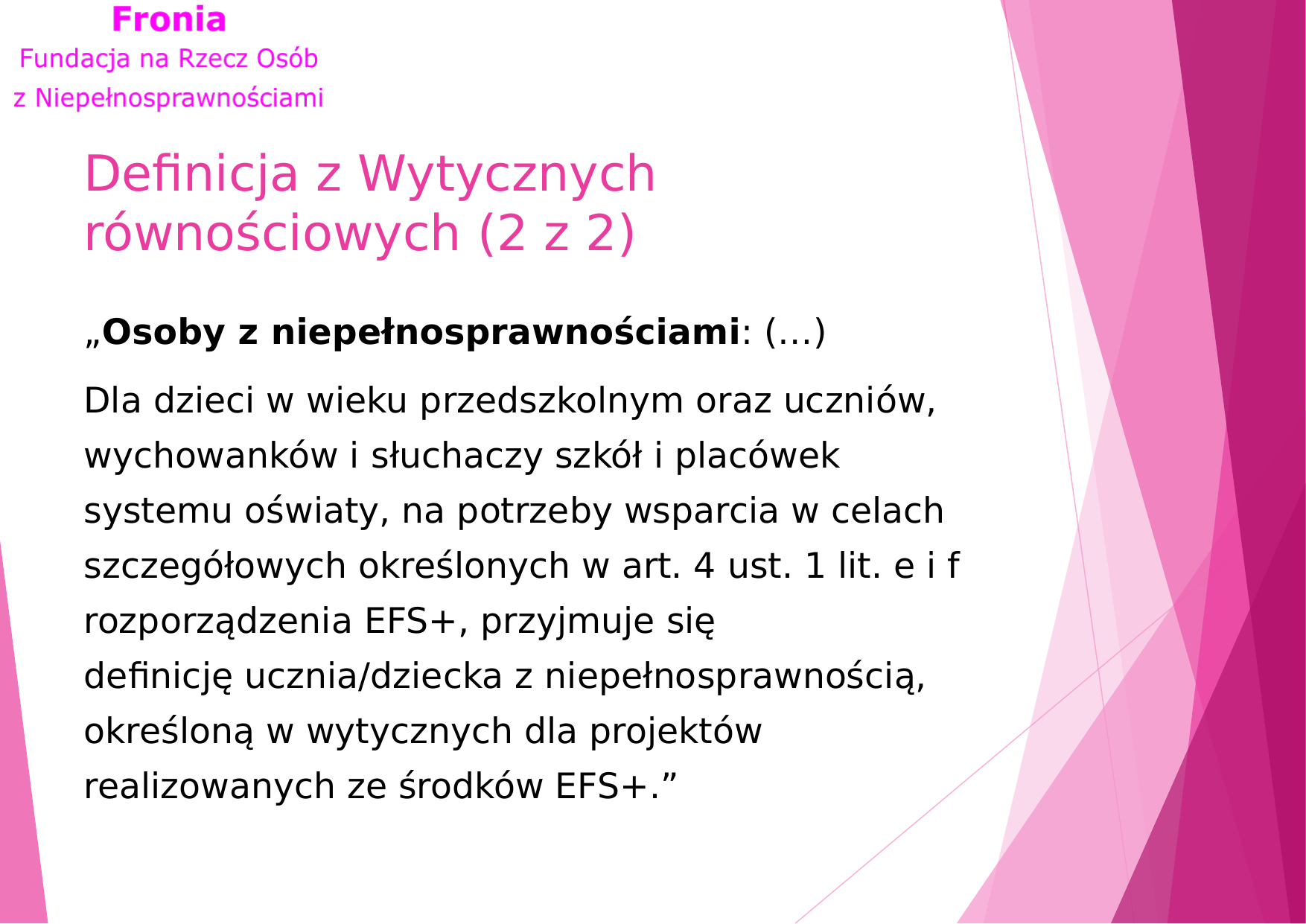

# Definicja z Wytycznych równościowych (2 z 2)
„Osoby z niepełnosprawnościami: (…)
Dla dzieci w wieku przedszkolnym oraz uczniów, wychowanków i słuchaczy szkół i placówek systemu oświaty, na potrzeby wsparcia w celach szczegółowych określonych w art. 4 ust. 1 lit. e i f rozporządzenia EFS+, przyjmuje się definicję ucznia/dziecka z niepełnosprawnością, określoną w wytycznych dla projektów realizowanych ze środków EFS+.”